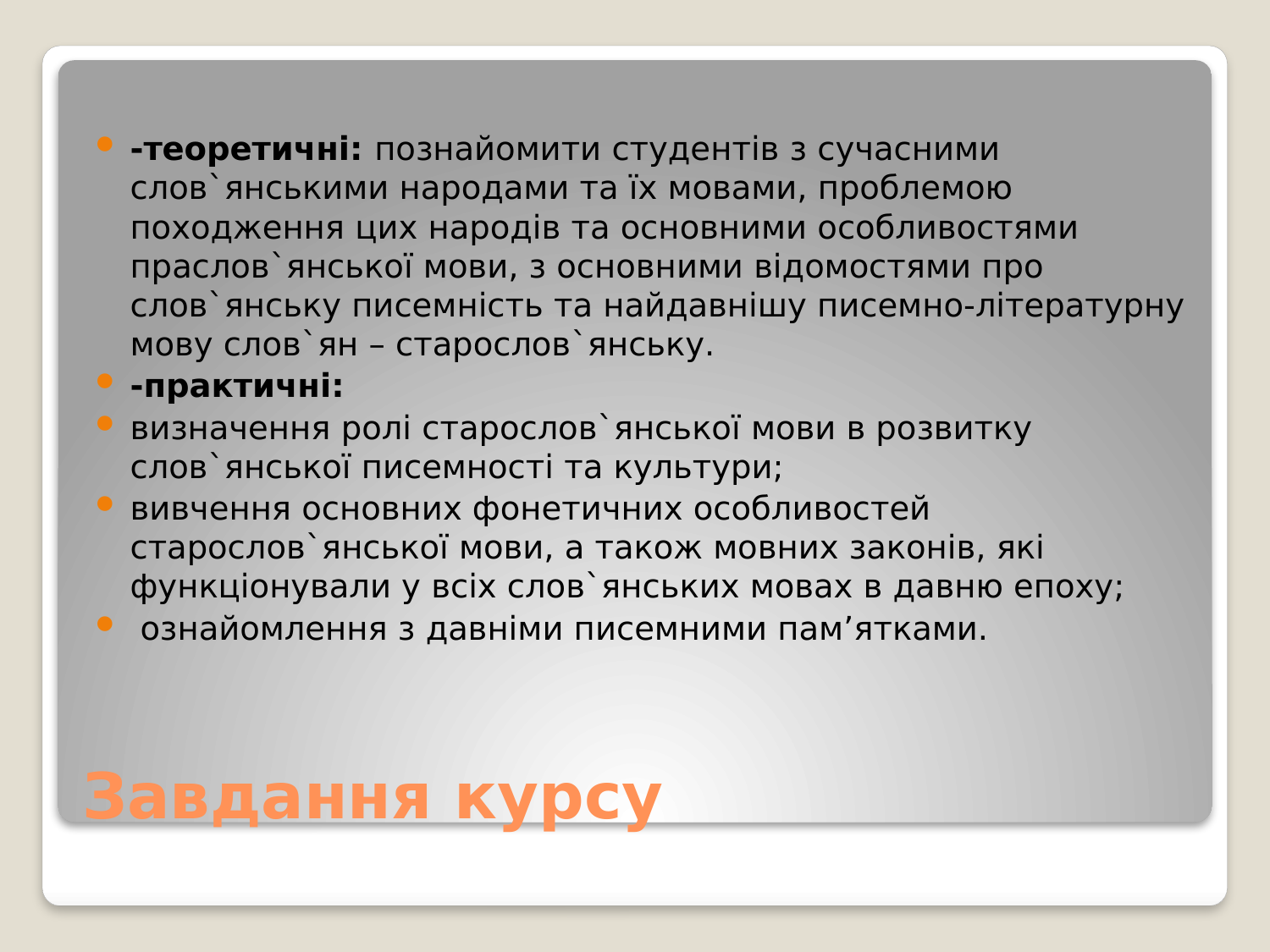

-теоретичні: познайомити студентів з сучасними слов`янськими народами та їх мовами, проблемою походження цих народів та основними особливостями праслов`янської мови, з основними відомостями про слов`янську писемність та найдавнішу писемно-літературну мову слов`ян – старослов`янську.
-практичні:
визначення ролі старослов`янської мови в розвитку слов`янської писемності та культури;
вивчення основних фонетичних особливостей  старослов`янської мови, а також мовних законів, які функціонували у всіх слов`янських мовах в давню епоху;
 ознайомлення з давніми писемними пам’ятками.

# Завдання курсу